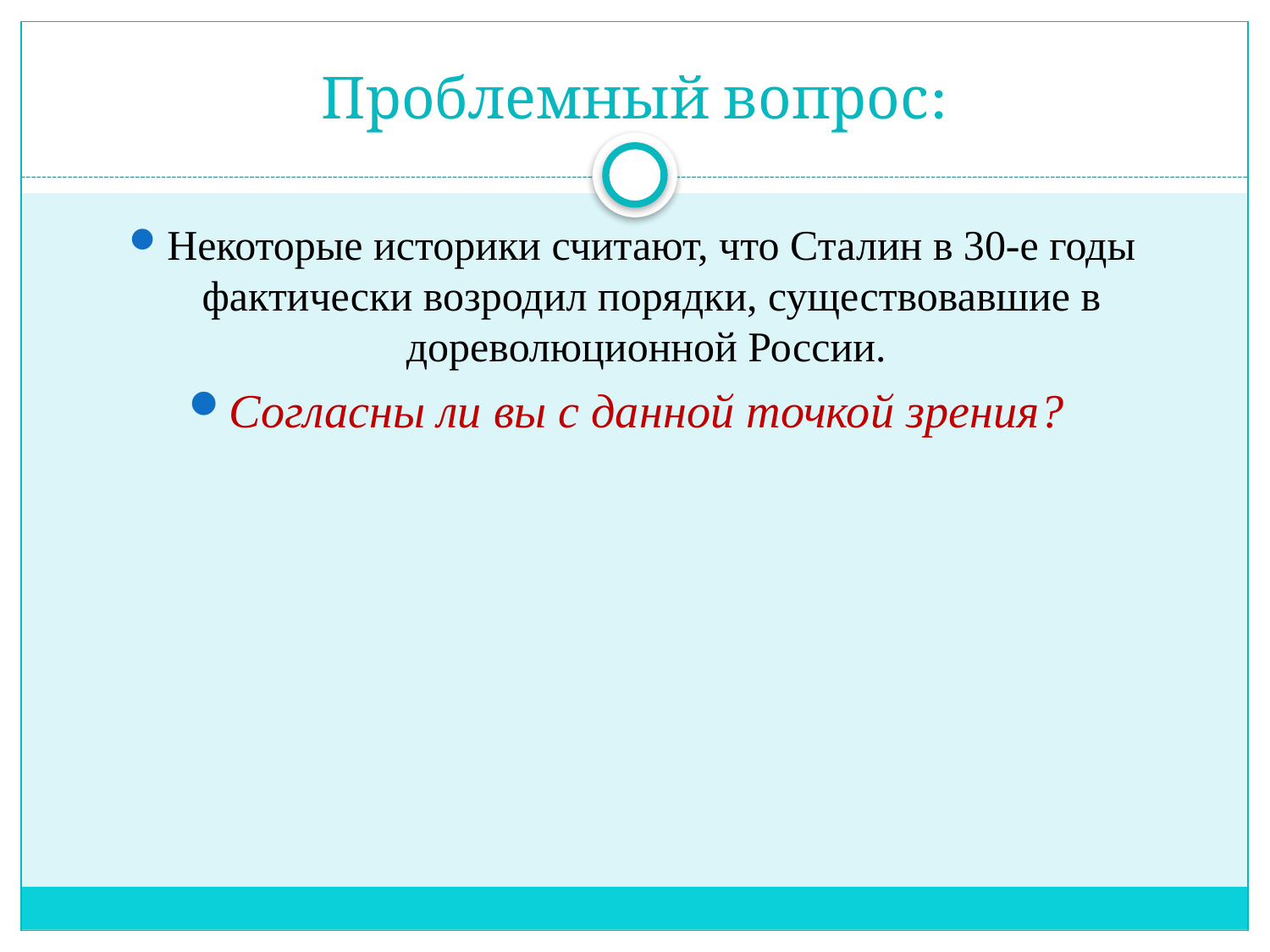

# Проблемный вопрос:
Некоторые историки считают, что Сталин в 30-е годы фактически возродил порядки, существовавшие в дореволюционной России.
Согласны ли вы с данной точкой зрения?